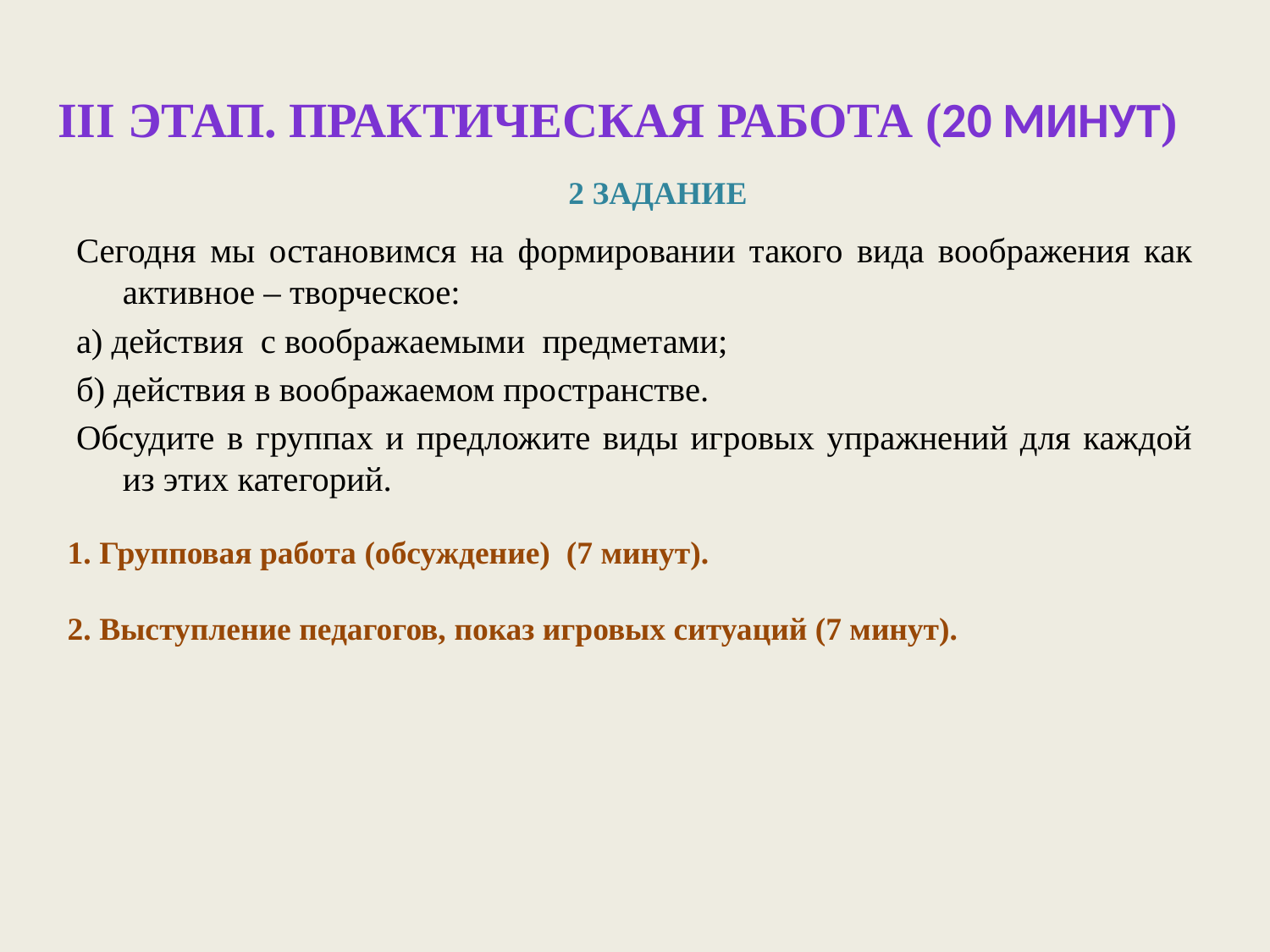

# III этап. Практическая работа (20 минут)
2 Задание
Сегодня мы остановимся на формировании такого вида воображения как активное – творческое:
а) действия  с воображаемыми  предметами;
б) действия в воображаемом пространстве.
Обсудите в группах и предложите виды игровых упражнений для каждой из этих категорий.
1. Групповая работа (обсуждение)  (7 минут).

2. Выступление педагогов, показ игровых ситуаций (7 минут).